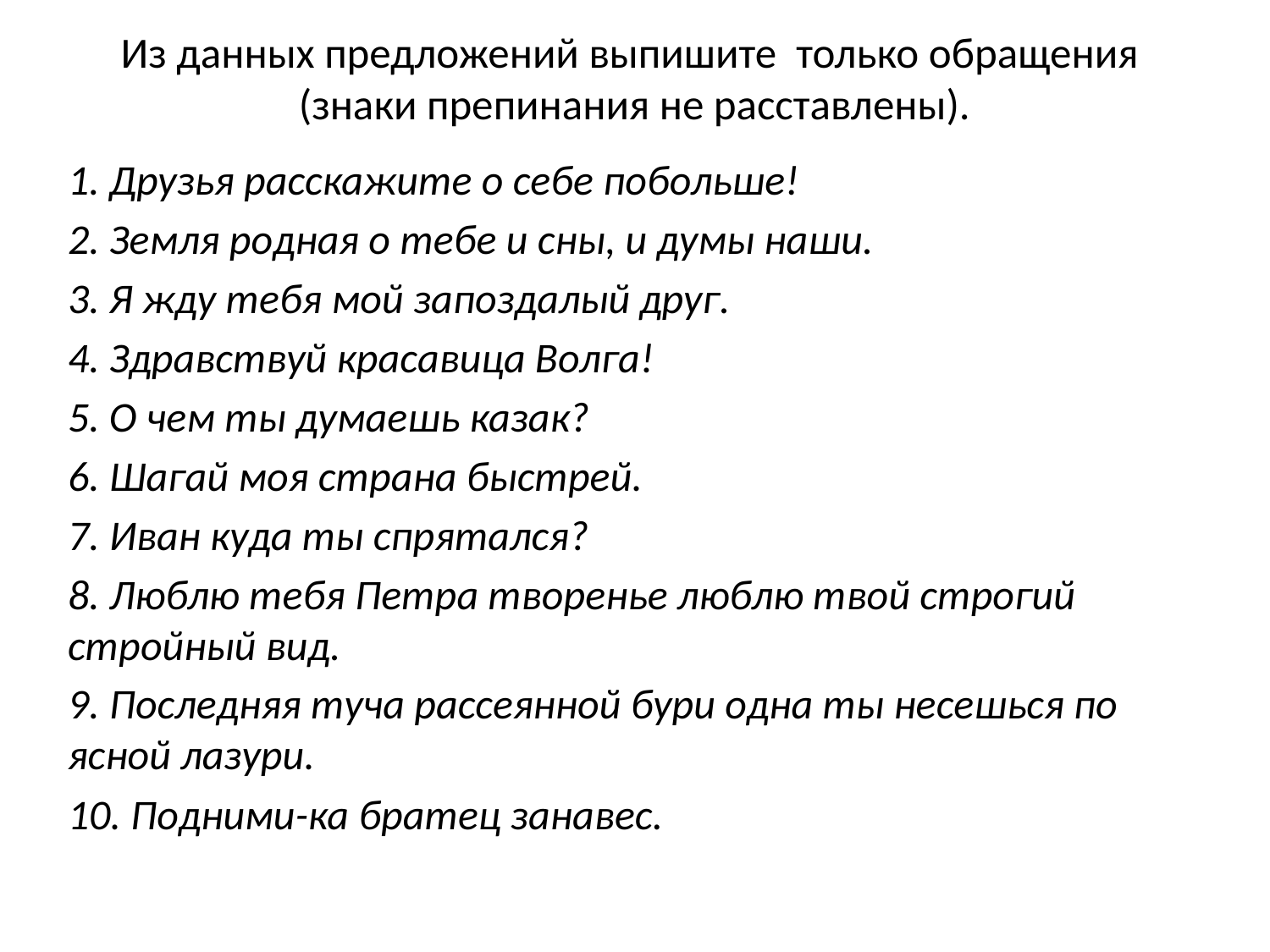

# Из данных предложений выпишите  только обращения (знаки препинания не расставлены).
1. Друзья расскажите о себе побольше!
2. Земля родная о тебе и сны, и думы наши.
3. Я жду тебя мой запоздалый друг.
4. Здравствуй красавица Волга!
5. О чем ты думаешь казак?
6. Шагай моя страна быстрей.
7. Иван куда ты спрятался?
8. Люблю тебя Петра творенье люблю твой строгий стройный вид.
9. Последняя туча рассеянной бури одна ты несешься по ясной лазури.
10. Подними-ка братец занавес.